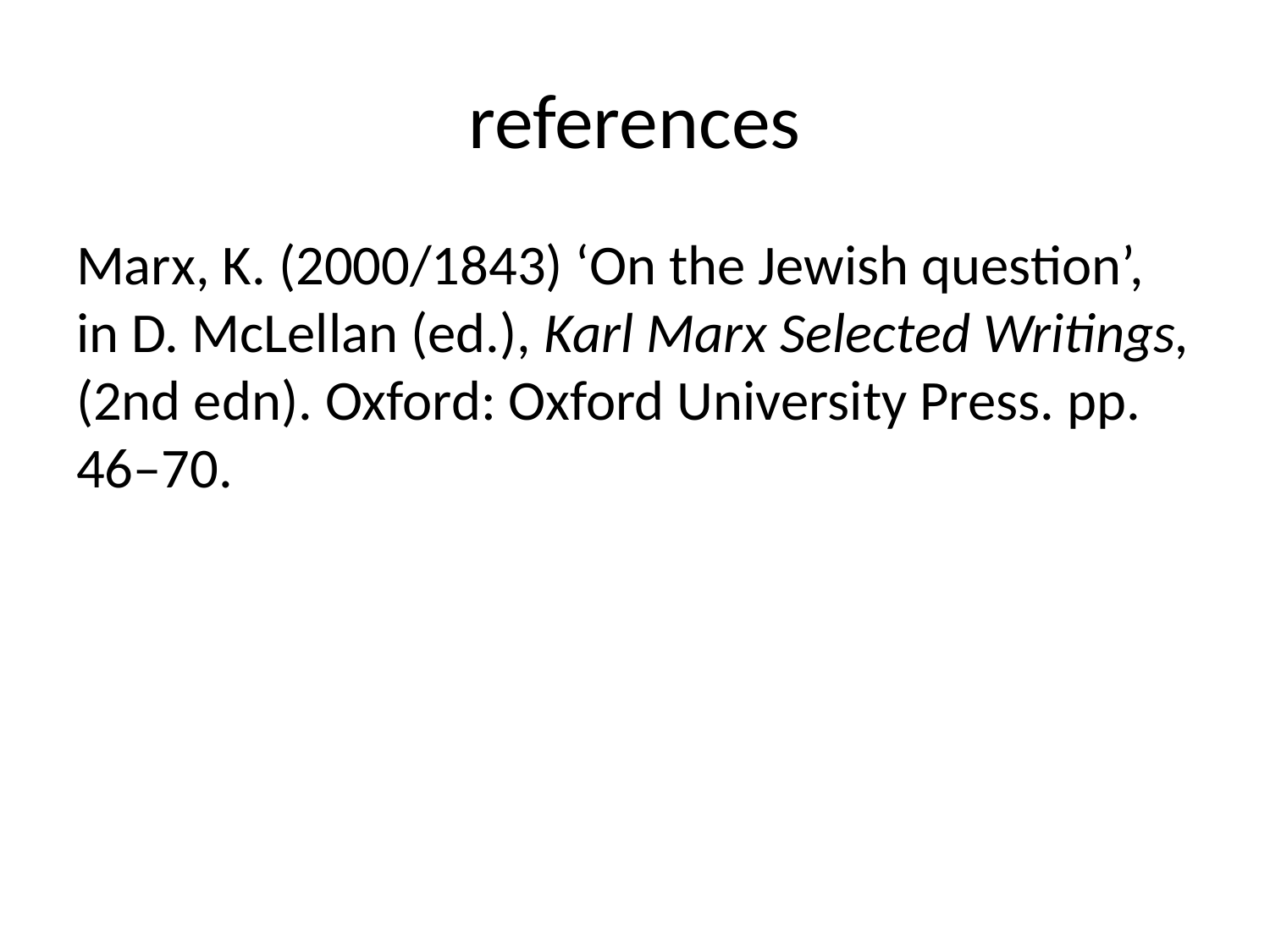

# references
Marx, K. (2000/1843) ‘On the Jewish question’, in D. McLellan (ed.), Karl Marx Selected Writings, (2nd edn). Oxford: Oxford University Press. pp. 46–70.